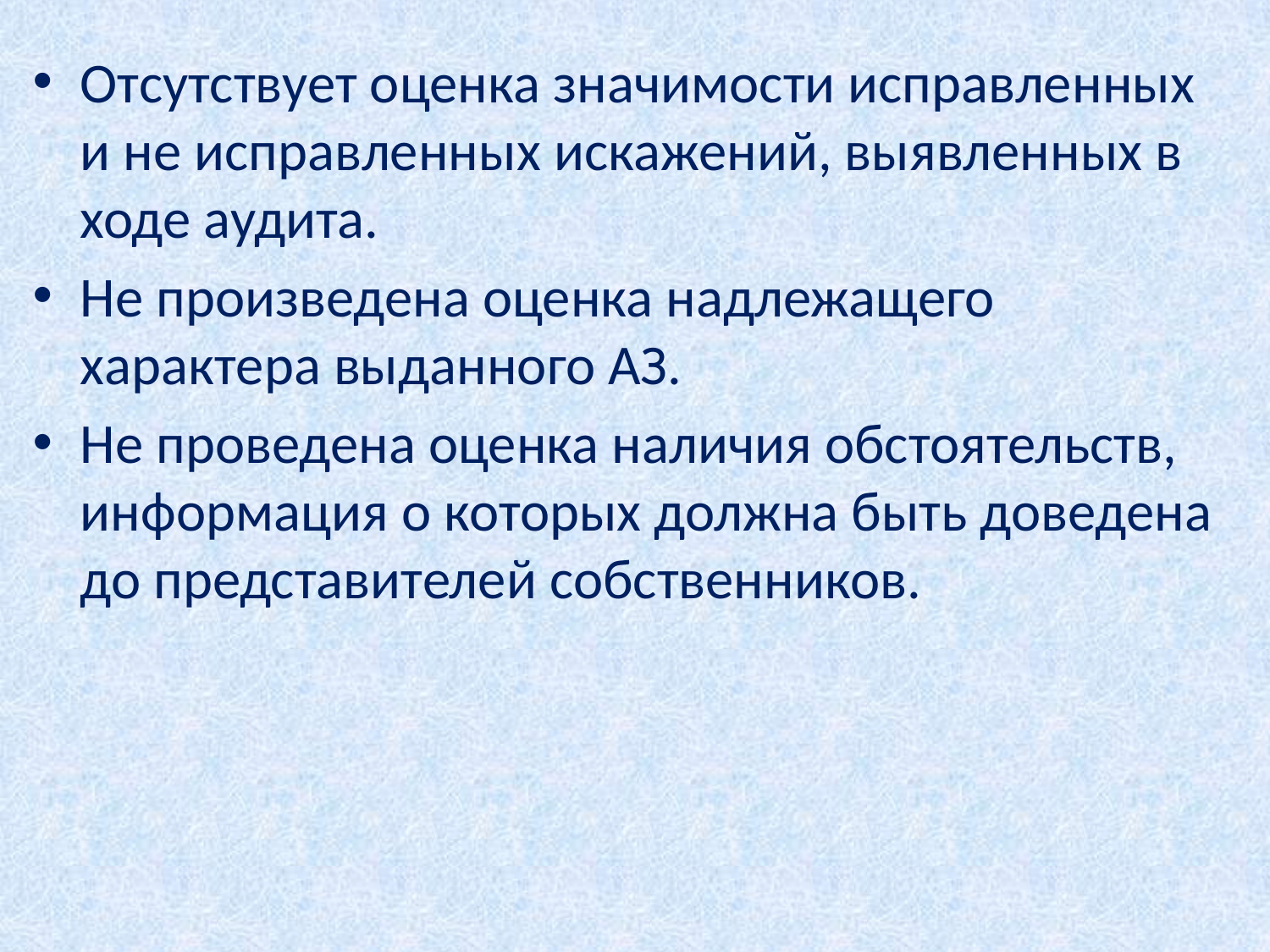

#
Отсутствует оценка значимости исправленных и не исправленных искажений, выявленных в ходе аудита.
Не произведена оценка надлежащего характера выданного АЗ.
Не проведена оценка наличия обстоятельств, информация о которых должна быть доведена до представителей собственников.